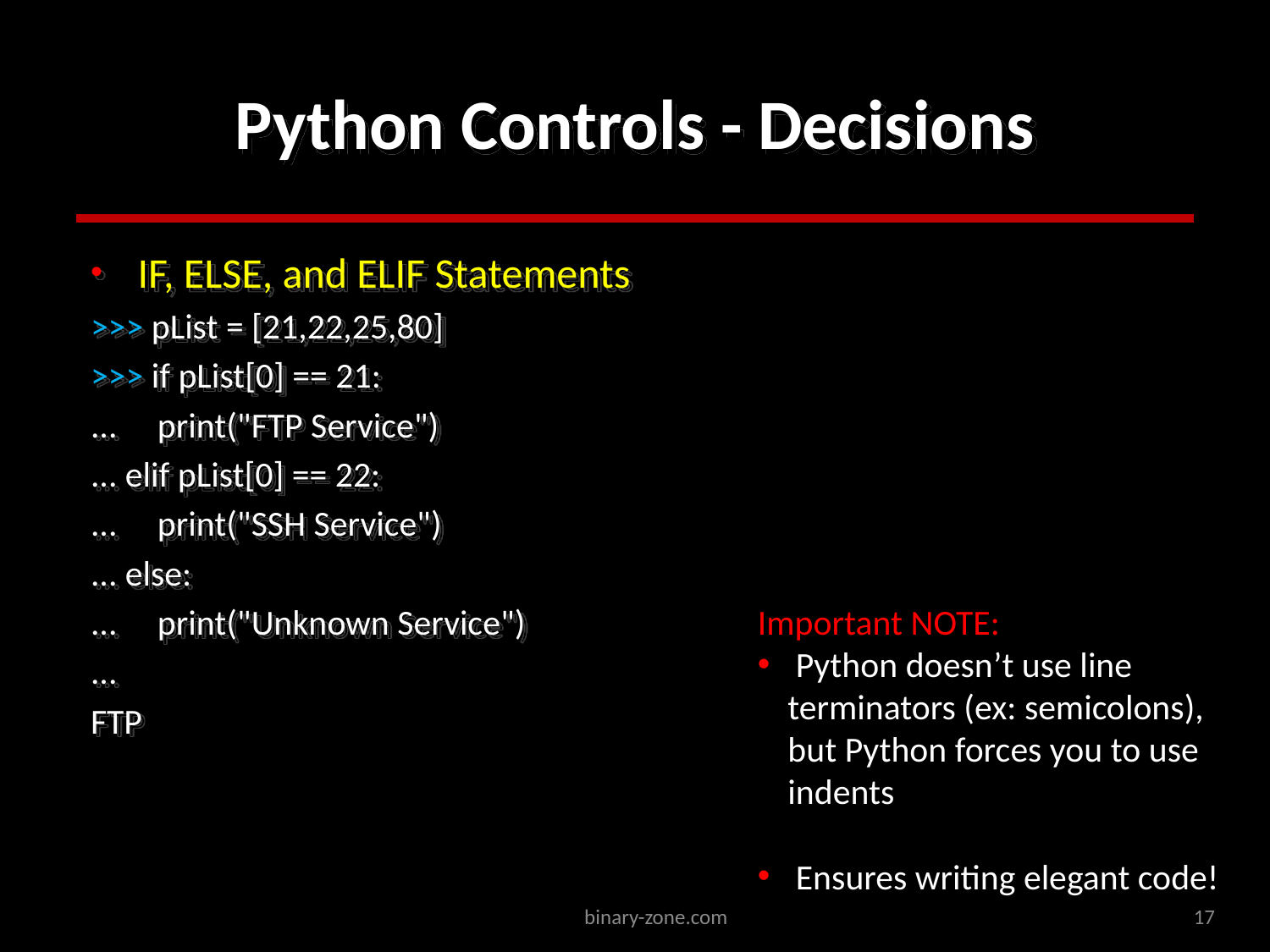

# Python Controls - Decisions
IF, ELSE, and ELIF Statements
>>> pList = [21,22,25,80]
>>> if pList[0] == 21:
...     print("FTP Service")
... elif pList[0] == 22:
...     print("SSH Service")
... else:
...     print("Unknown Service")
...
FTP
Important NOTE:
 Python doesn’t use line terminators (ex: semicolons), but Python forces you to use indents

 Ensures writing elegant code!